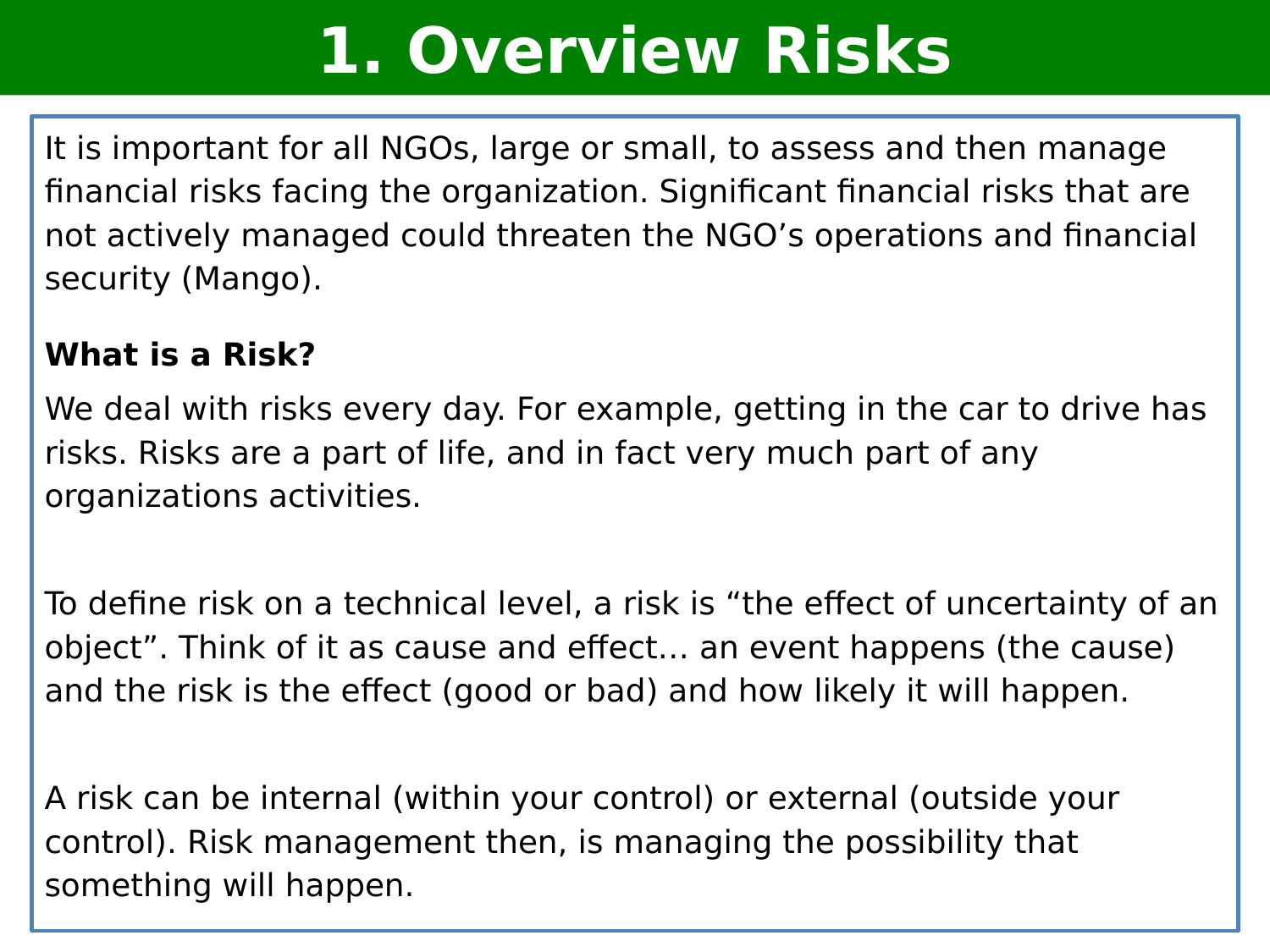

# 1. Overview Risks
It is important for all NGOs, large or small, to assess and then manage financial risks facing the organization. Significant financial risks that are not actively managed could threaten the NGO’s operations and financial security (Mango).

What is a Risk?
We deal with risks every day. For example, getting in the car to drive has risks. Risks are a part of life, and in fact very much part of any organizations activities.

To define risk on a technical level, a risk is “the effect of uncertainty of an object”. Think of it as cause and effect… an event happens (the cause) and the risk is the effect (good or bad) and how likely it will happen.

A risk can be internal (within your control) or external (outside your control). Risk management then, is managing the possibility that something will happen.